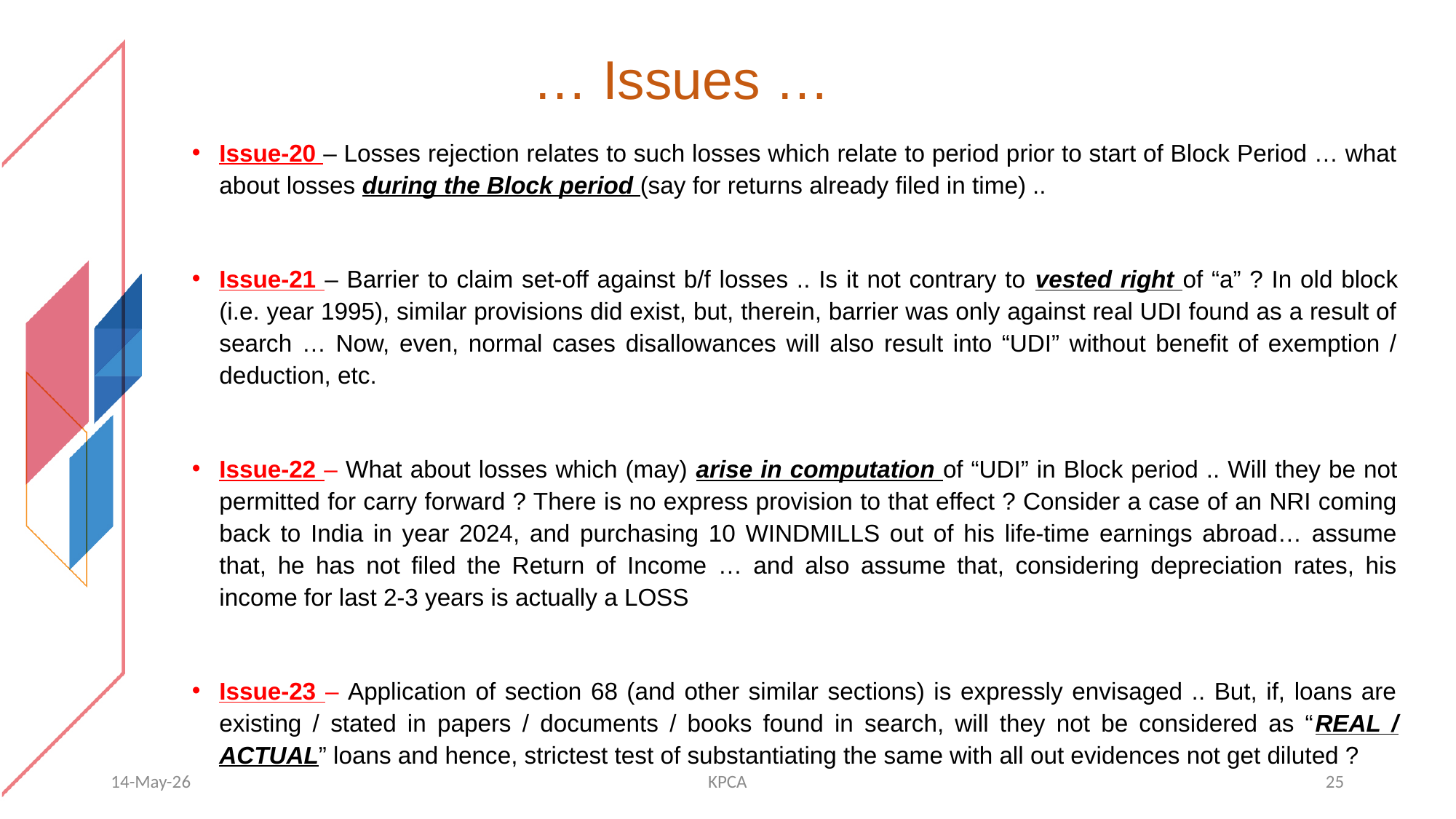

# … Issues …
Issue-20 – Losses rejection relates to such losses which relate to period prior to start of Block Period … what about losses during the Block period (say for returns already filed in time) ..

Issue-21 – Barrier to claim set-off against b/f losses .. Is it not contrary to vested right of “a” ? In old block (i.e. year 1995), similar provisions did exist, but, therein, barrier was only against real UDI found as a result of search … Now, even, normal cases disallowances will also result into “UDI” without benefit of exemption / deduction, etc.

Issue-22 – What about losses which (may) arise in computation of “UDI” in Block period .. Will they be not permitted for carry forward ? There is no express provision to that effect ? Consider a case of an NRI coming back to India in year 2024, and purchasing 10 WINDMILLS out of his life-time earnings abroad… assume that, he has not filed the Return of Income … and also assume that, considering depreciation rates, his income for last 2-3 years is actually a LOSS

Issue-23 – Application of section 68 (and other similar sections) is expressly envisaged .. But, if, loans are existing / stated in papers / documents / books found in search, will they not be considered as “REAL / ACTUAL” loans and hence, strictest test of substantiating the same with all out evidences not get diluted ?

14-May-26
KPCA
25